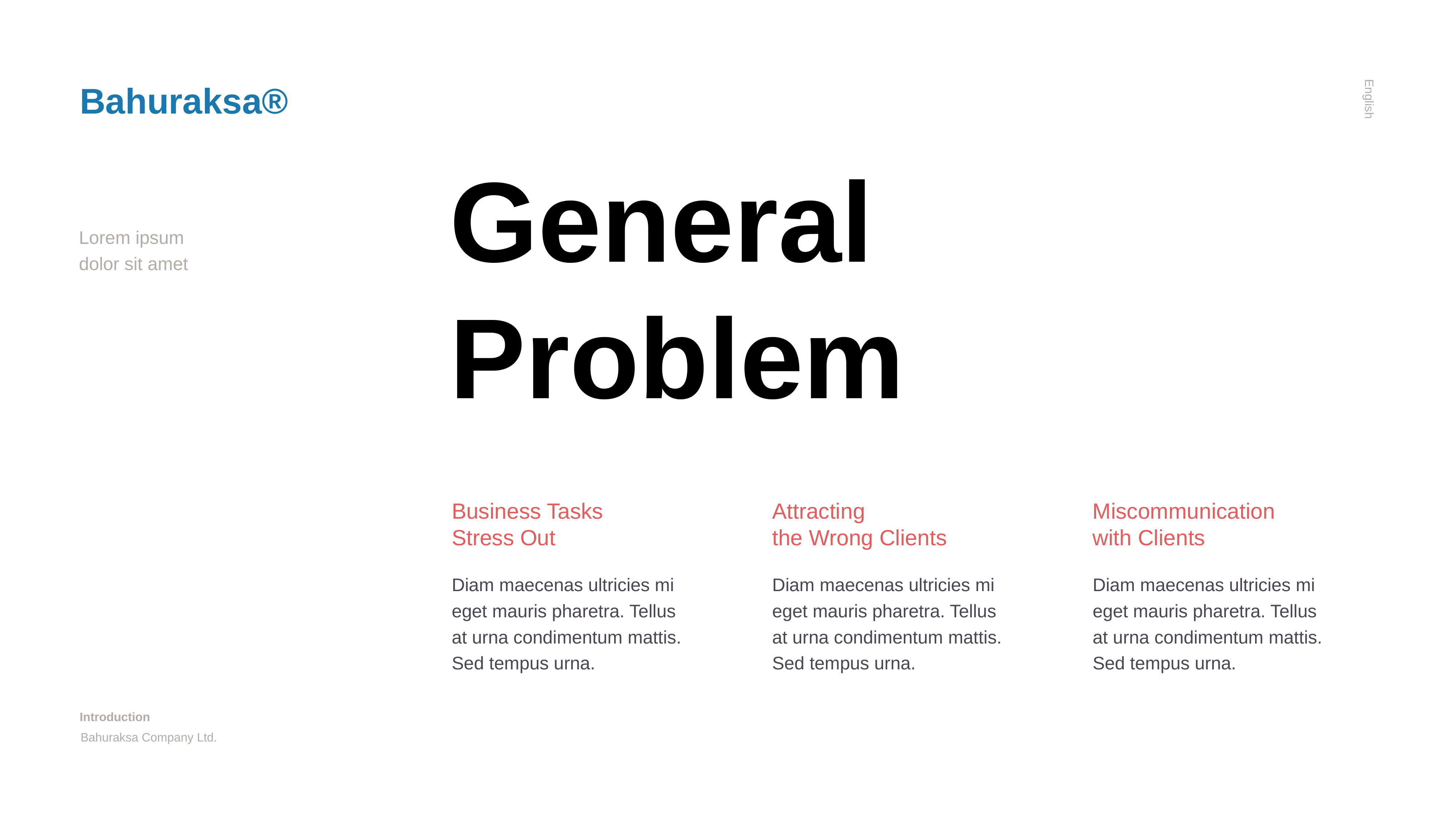

Bahuraksa®

English
General Problem
Lorem ipsum dolor sit amet
Business Tasks Stress Out
Attracting
the Wrong Clients
Miscommunication with Clients
Diam maecenas ultricies mi eget mauris pharetra. Tellus at urna condimentum mattis. Sed tempus urna.
Diam maecenas ultricies mi eget mauris pharetra. Tellus at urna condimentum mattis. Sed tempus urna.
Diam maecenas ultricies mi eget mauris pharetra. Tellus at urna condimentum mattis. Sed tempus urna.
Introduction
Bahuraksa Company Ltd.